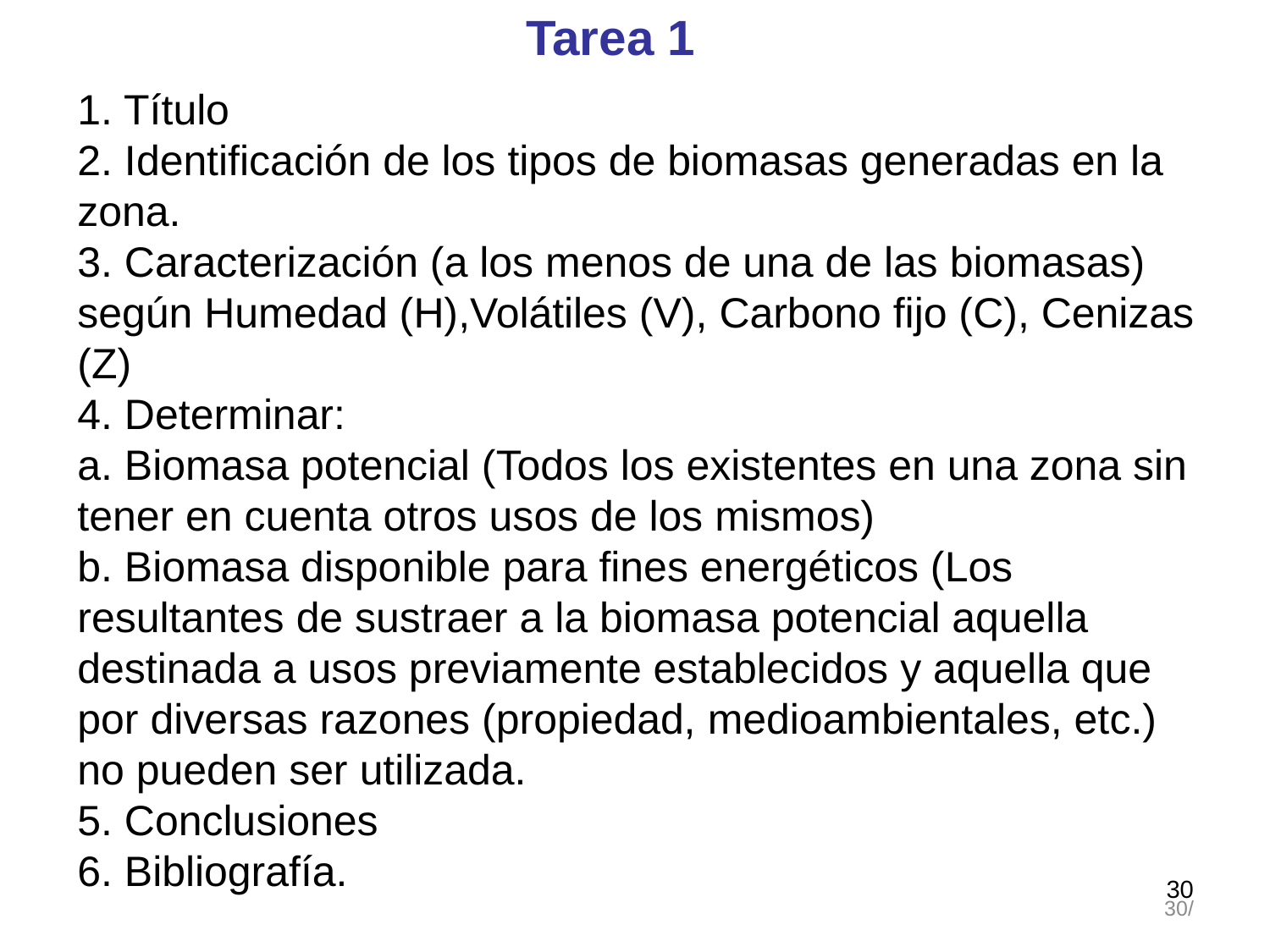

Tarea 1
1. Título
2. Identificación de los tipos de biomasas generadas en la zona.
3. Caracterización (a los menos de una de las biomasas) según Humedad (H),Volátiles (V), Carbono fijo (C), Cenizas (Z)
4. Determinar:
a. Biomasa potencial (Todos los existentes en una zona sin tener en cuenta otros usos de los mismos)
b. Biomasa disponible para fines energéticos (Los resultantes de sustraer a la biomasa potencial aquella destinada a usos previamente establecidos y aquella que por diversas razones (propiedad, medioambientales, etc.) no pueden ser utilizada.
5. Conclusiones
6. Bibliografía.
30
30/